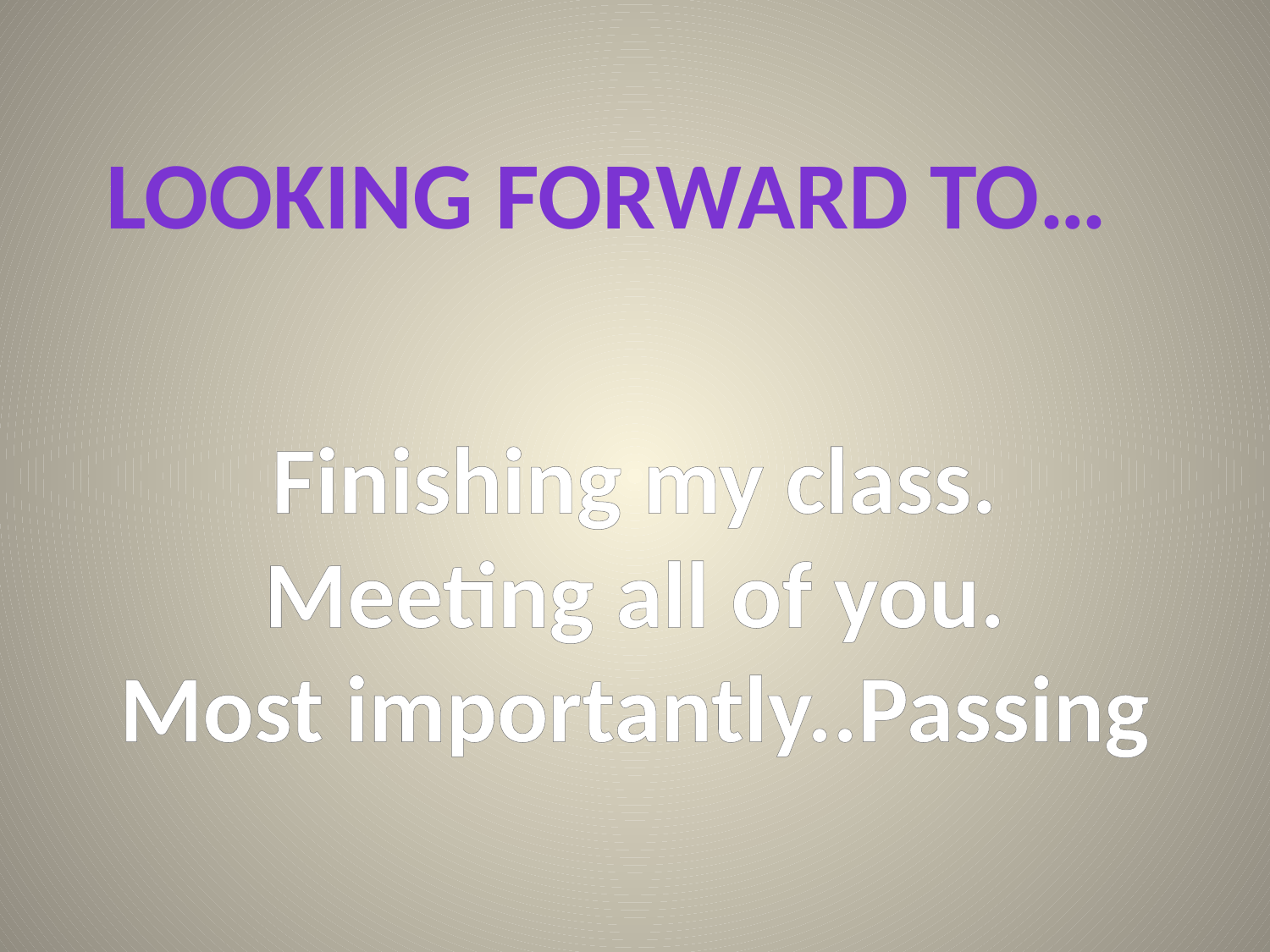

Looking forward to…
#
Finishing my class.
Meeting all of you.
Most importantly..Passing